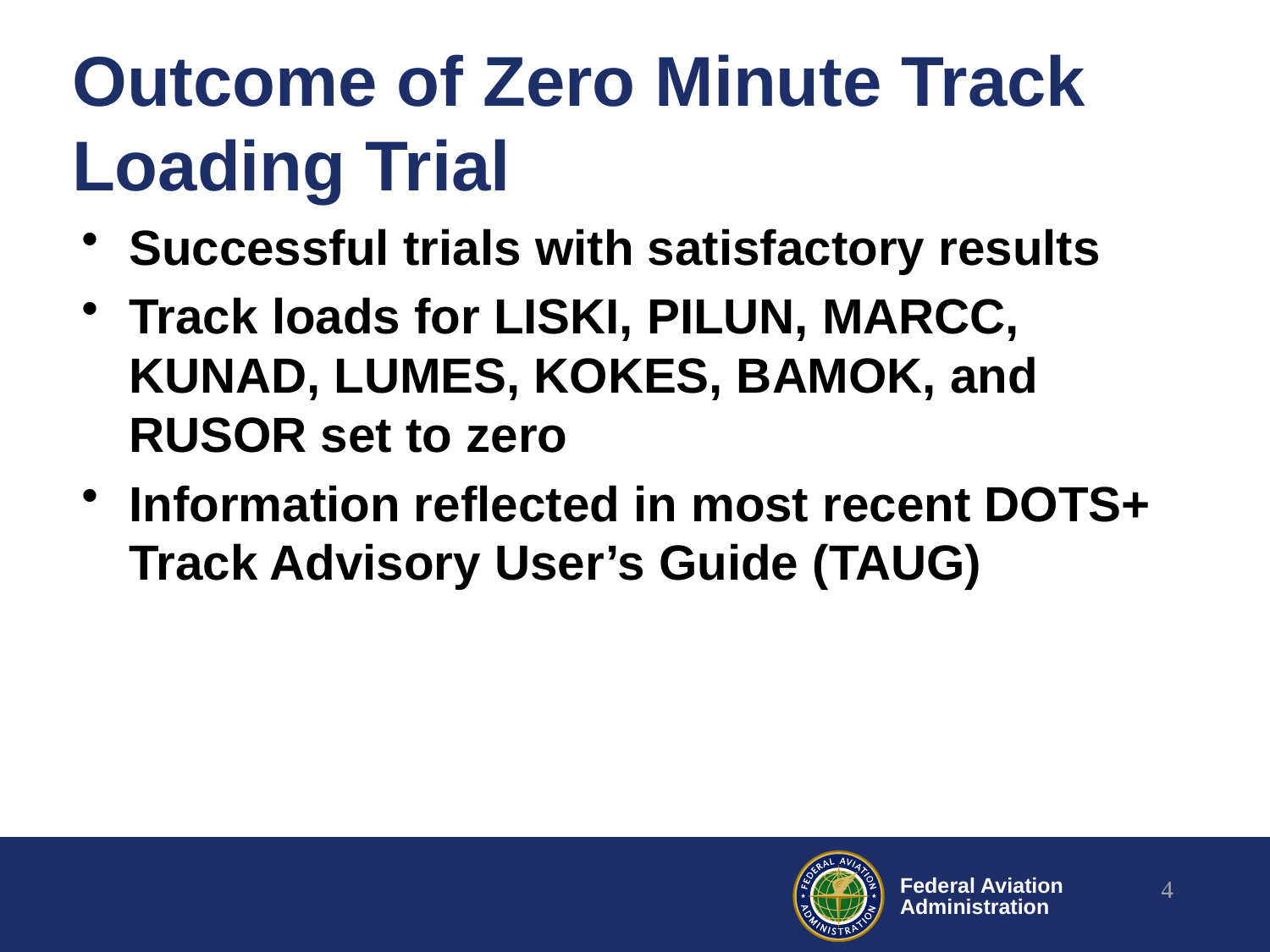

# Outcome of Zero Minute Track Loading Trial
Successful trials with satisfactory results
Track loads for LISKI, PILUN, MARCC, KUNAD, LUMES, KOKES, BAMOK, and RUSOR set to zero
Information reflected in most recent DOTS+ Track Advisory User’s Guide (TAUG)
4